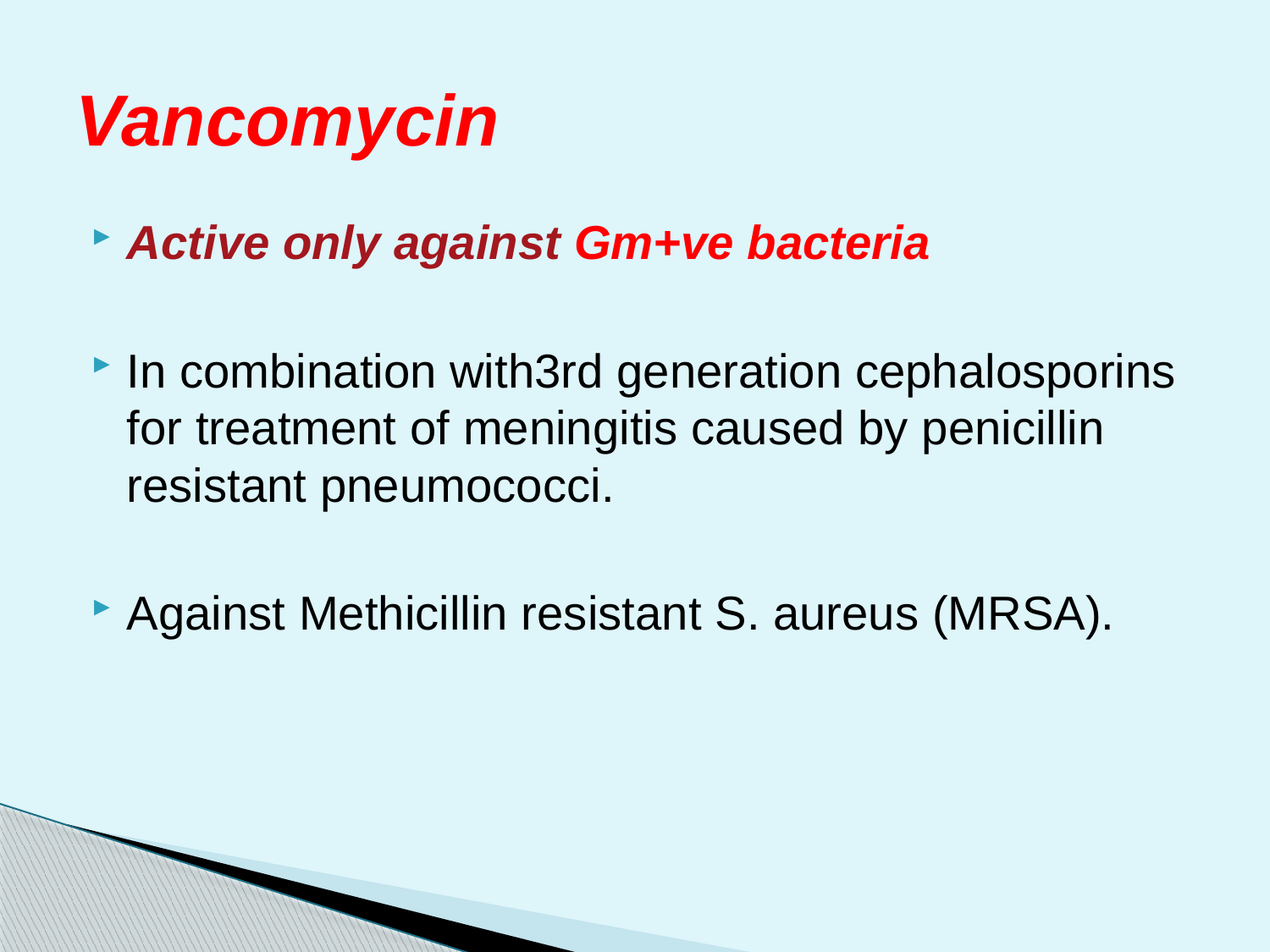

# Vancomycin
Active only against Gm+ve bacteria

In combination with3rd generation cephalosporins for treatment of meningitis caused by penicillin resistant pneumococci.

Against Methicillin resistant S. aureus (MRSA).